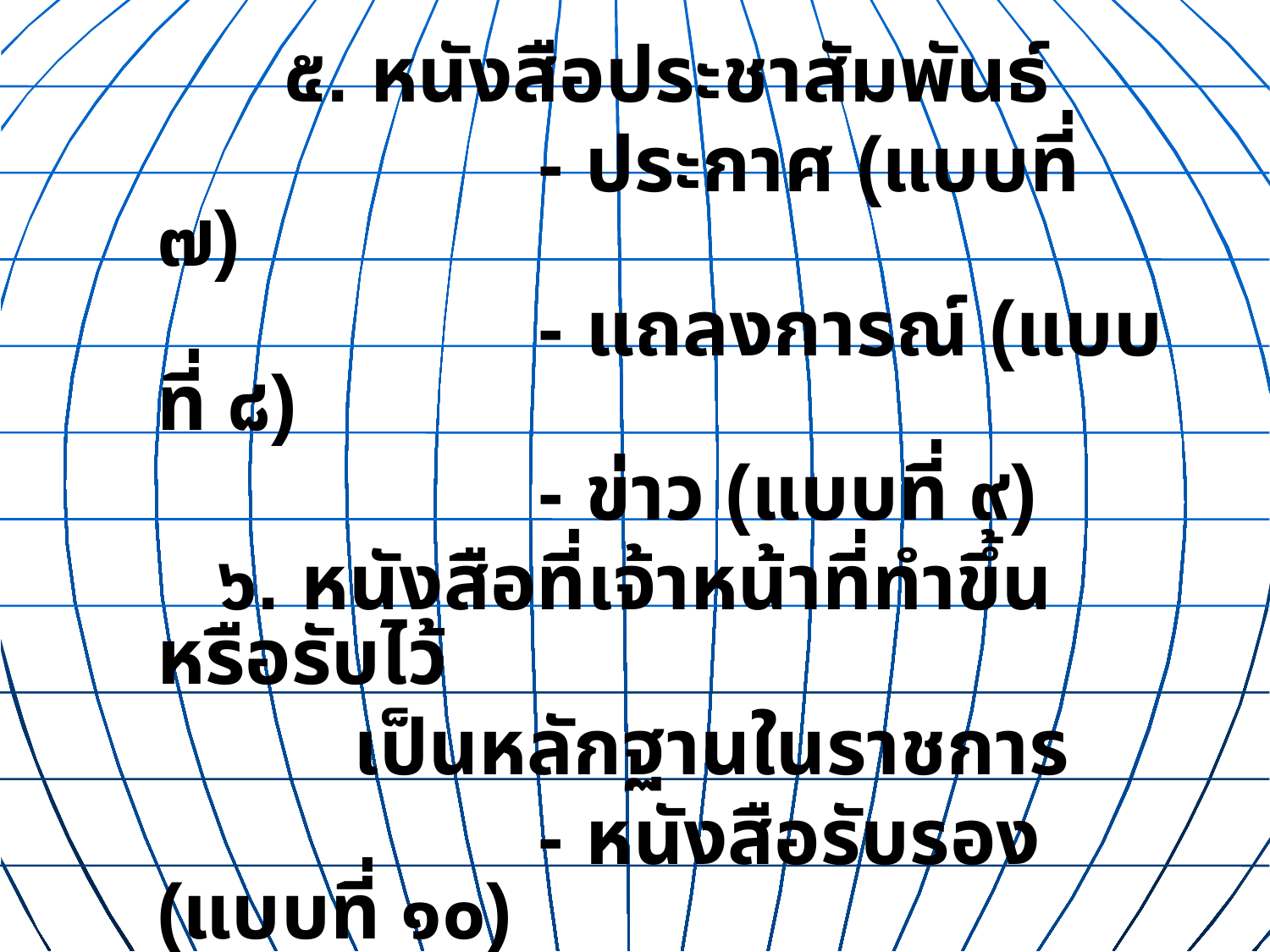

๕. หนังสือประชาสัมพันธ์
				- ประกาศ (แบบที่ ๗)
				- แถลงการณ์ (แบบที่ ๘)
				- ข่าว (แบบที่ ๙)
	   ๖. หนังสือที่เจ้าหน้าที่ทำขึ้นหรือรับไว้
              เป็นหลักฐานในราชการ
				- หนังสือรับรอง (แบบที่ ๑๐)
                        	- รายงานการประชุม (แบบที่ ๑๑)
     	                 	- บันทึก (ไม่มีแบบ)
                       	- หนังสืออื่น (ไม่มีแบบ)